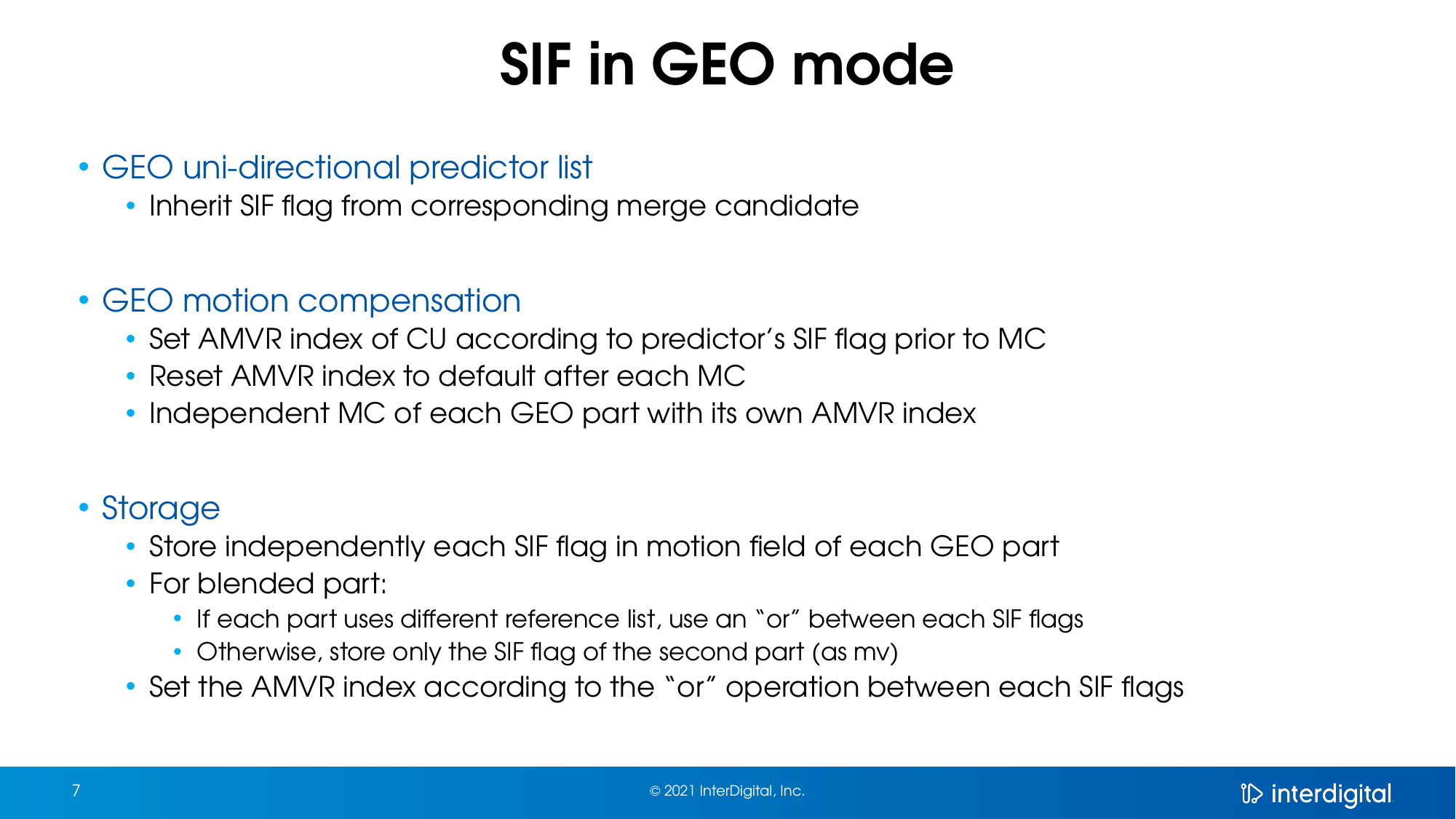

# SIF in GEO mode
GEO uni-directional predictor list
Inherit SIF flag from corresponding merge candidate

GEO motion compensation
Set AMVR index of CU according to predictor’s SIF flag prior to MC
Reset AMVR index to default after each MC
Independent MC of each GEO part with its own AMVR index

Storage
Store independently each SIF flag in motion field of each GEO part
For blended part:
If each part uses different reference list, use an “or” between each SIF flags
Otherwise, store only the SIF flag of the second part (as mv)
Set the AMVR index according to the “or” operation between each SIF flags
7
© 2021 InterDigital, Inc.